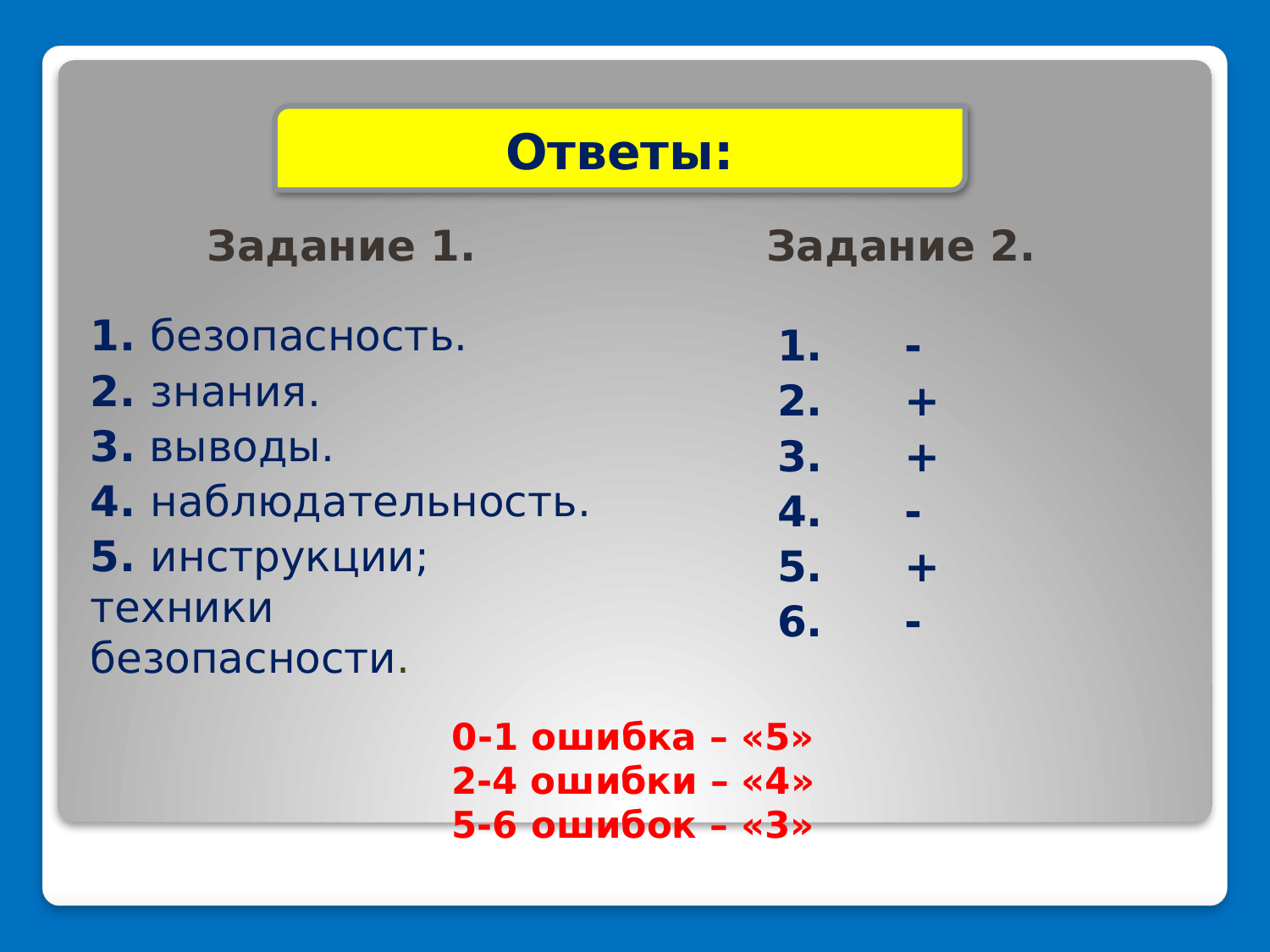

#
Ответы:
Задание 1.
Задание 2.
1. безопасность.
2. знания.
3. выводы.
4. наблюдательность.
5. инструкции; техники безопасности.

	1.	-
	2.	+
	3. 	+
	4. 	-
	5.	+
	6.	-
0-1 ошибка – «5»
2-4 ошибки – «4»
5-6 ошибок – «3»